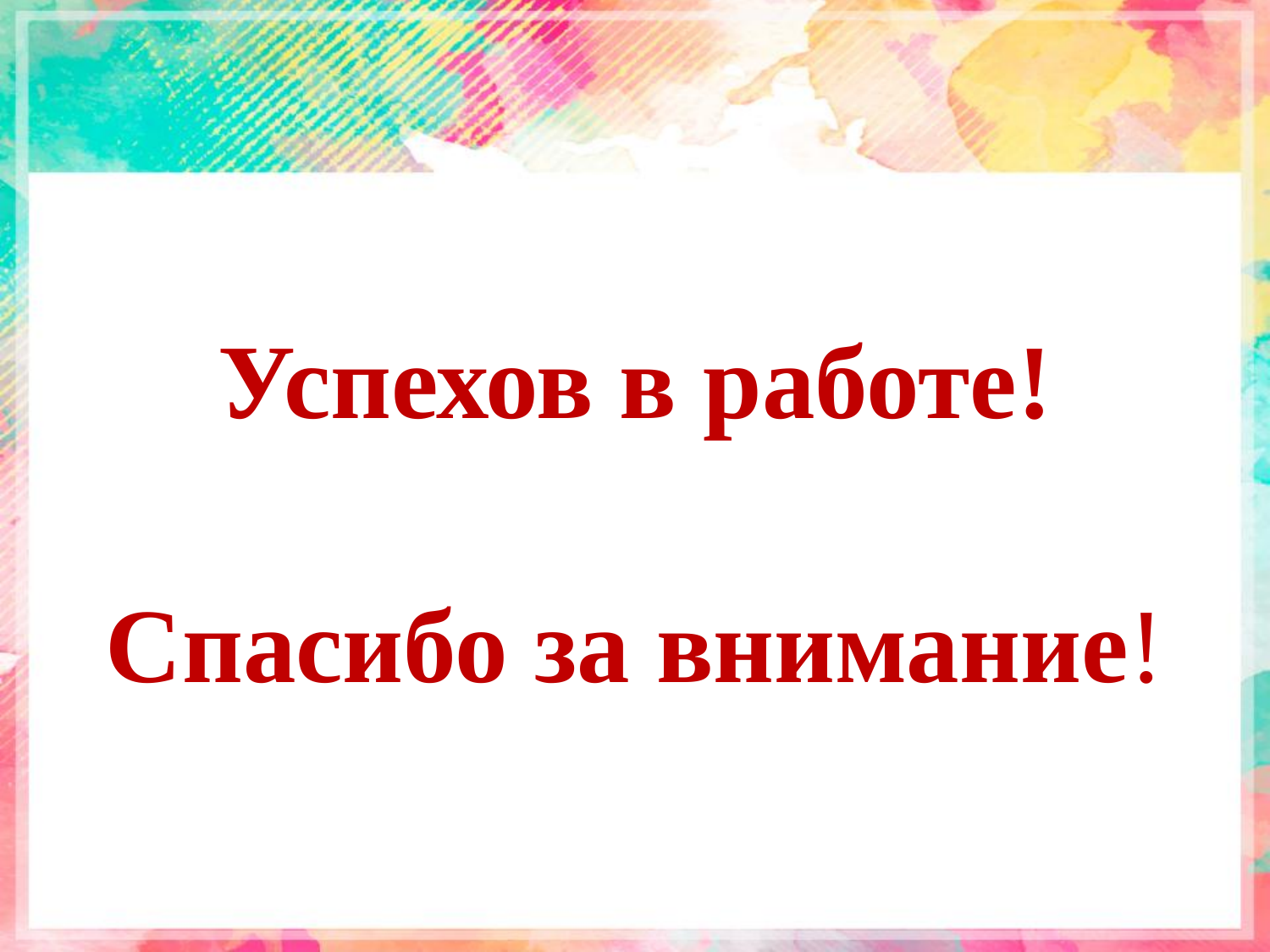

#

Успехов в работе!

Спасибо за внимание!